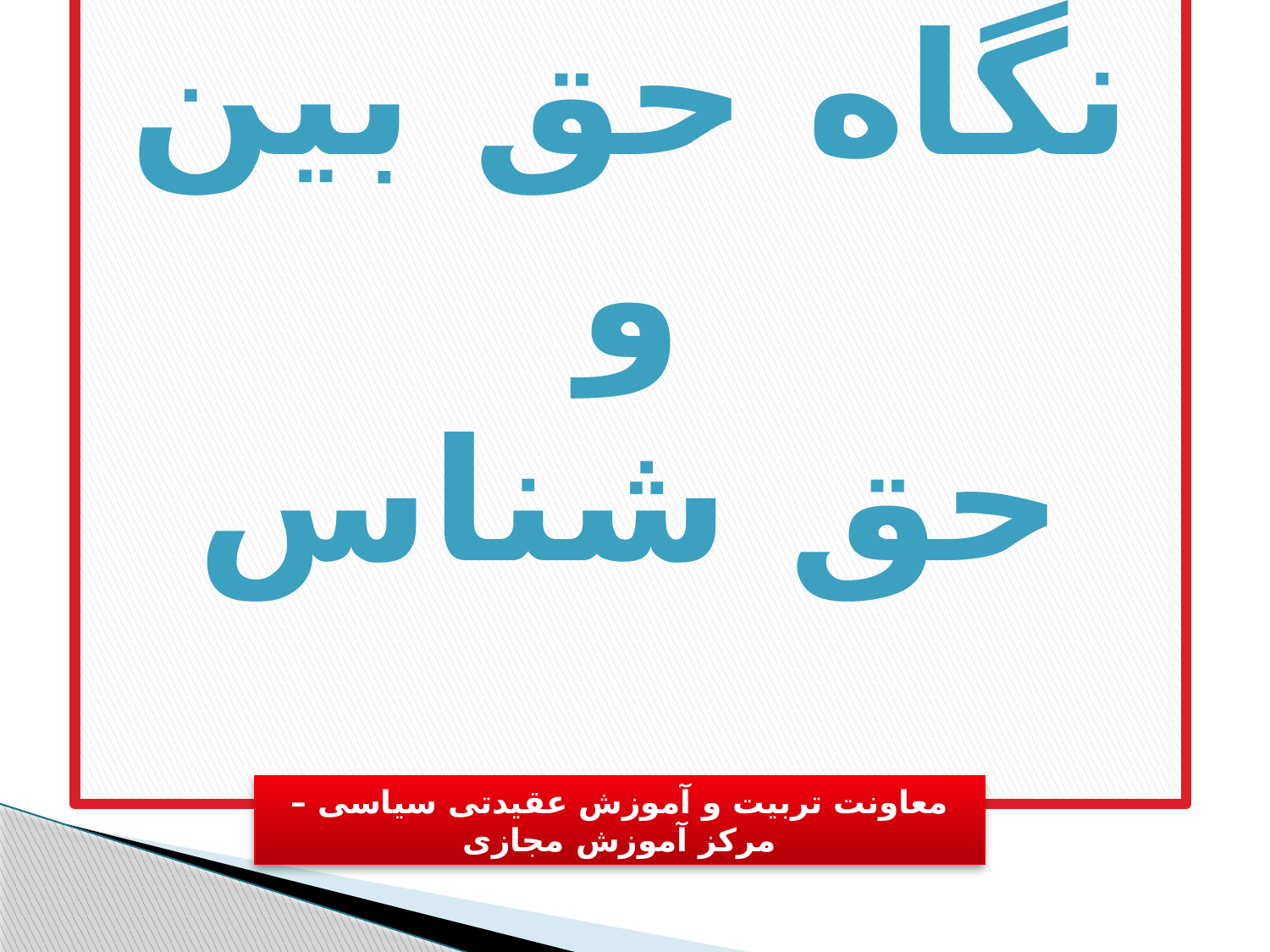

نگاه حق بین
و
حق شناس
معاونت تربیت و آموزش عقیدتی سیاسی – مرکز آموزش مجازی